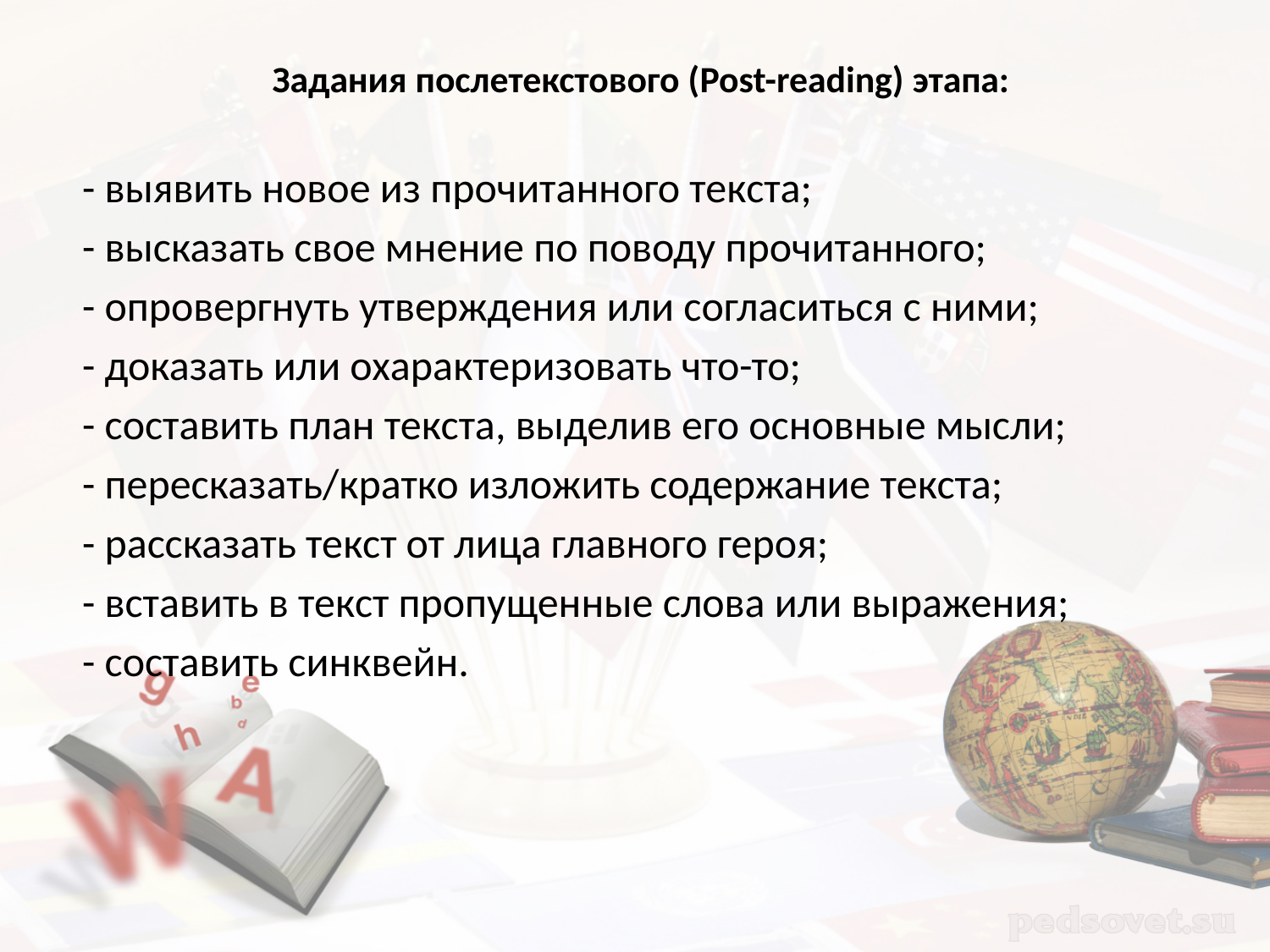

Задания послетекстового (Post-reading) этапа:

- выявить новое из прочитанного текста;
- высказать свое мнение по поводу прочитанного;
- опровергнуть утверждения или согласиться с ними;
- доказать или охарактеризовать что-то;
- составить план текста, выделив его основные мысли;
- пересказать/кратко изложить содержание текста;
- рассказать текст от лица главного героя;
- вставить в текст пропущенные слова или выражения;
- составить синквейн.